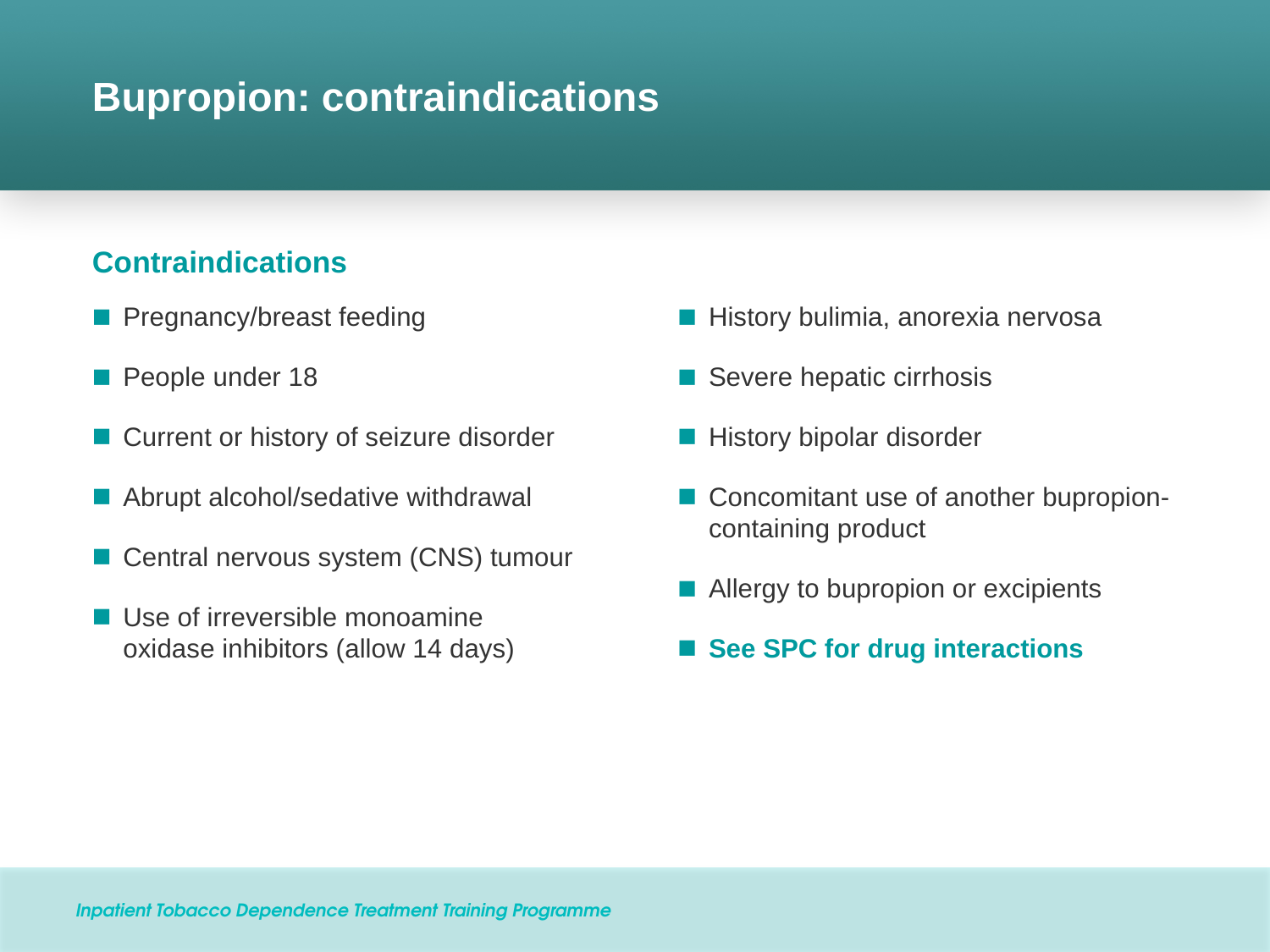

# Bupropion: contraindications
Contraindications
Pregnancy/breast feeding
People under 18
Current or history of seizure disorder
Abrupt alcohol/sedative withdrawal
Central nervous system (CNS) tumour
Use of irreversible monoamine
oxidase inhibitors (allow 14 days)

History bulimia, anorexia nervosa
Severe hepatic cirrhosis
History bipolar disorder
Concomitant use of another bupropion- containing product
Allergy to bupropion or excipients
See SPC for drug interactions
Inpatient Tobacco Dependence Treatment Training Programme